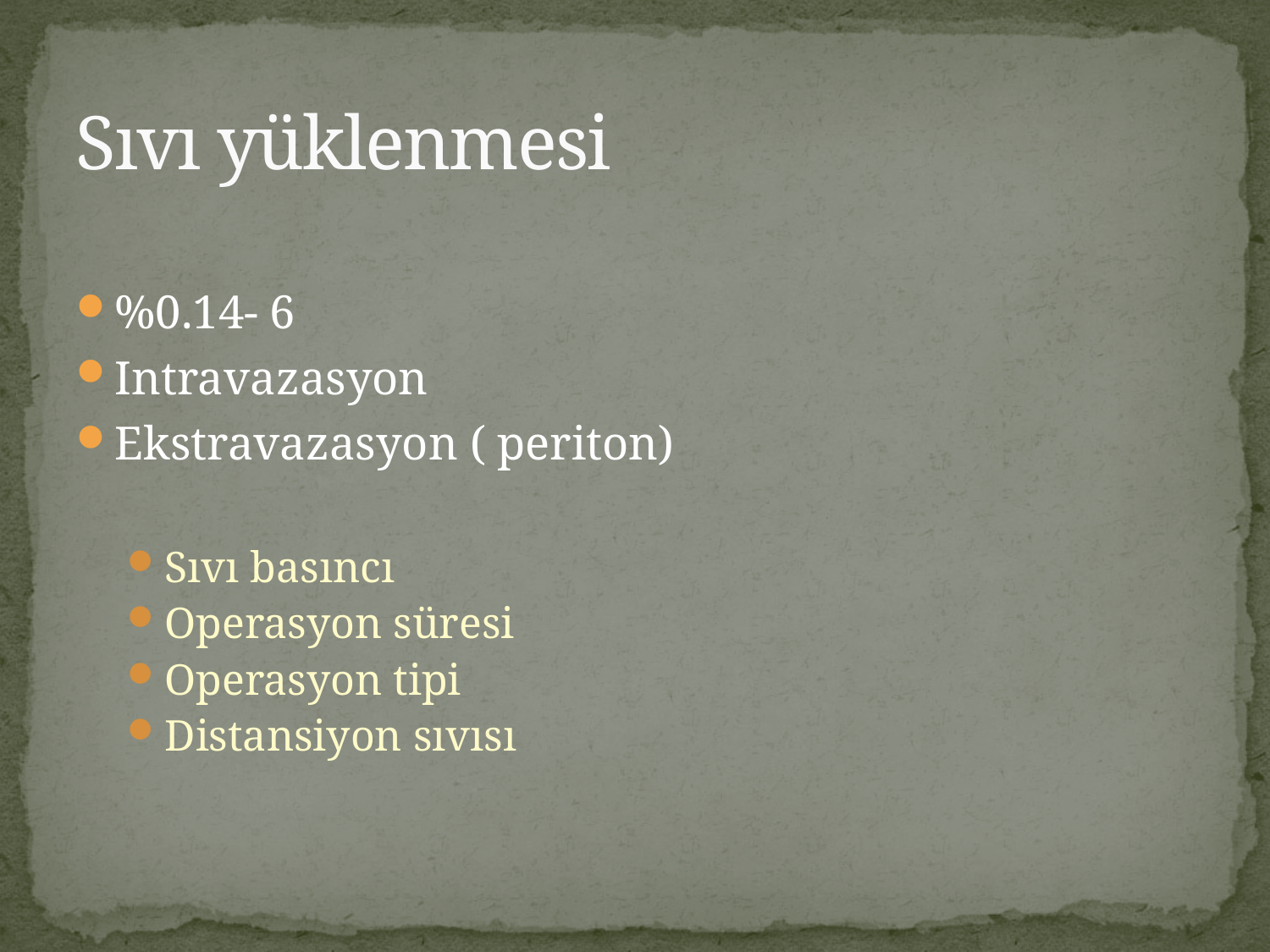

# Sıvı yüklenmesi

%0.14- 6
Intravazasyon
Ekstravazasyon ( periton)

Sıvı basıncı
Operasyon süresi
Operasyon tipi
Distansiyon sıvısı